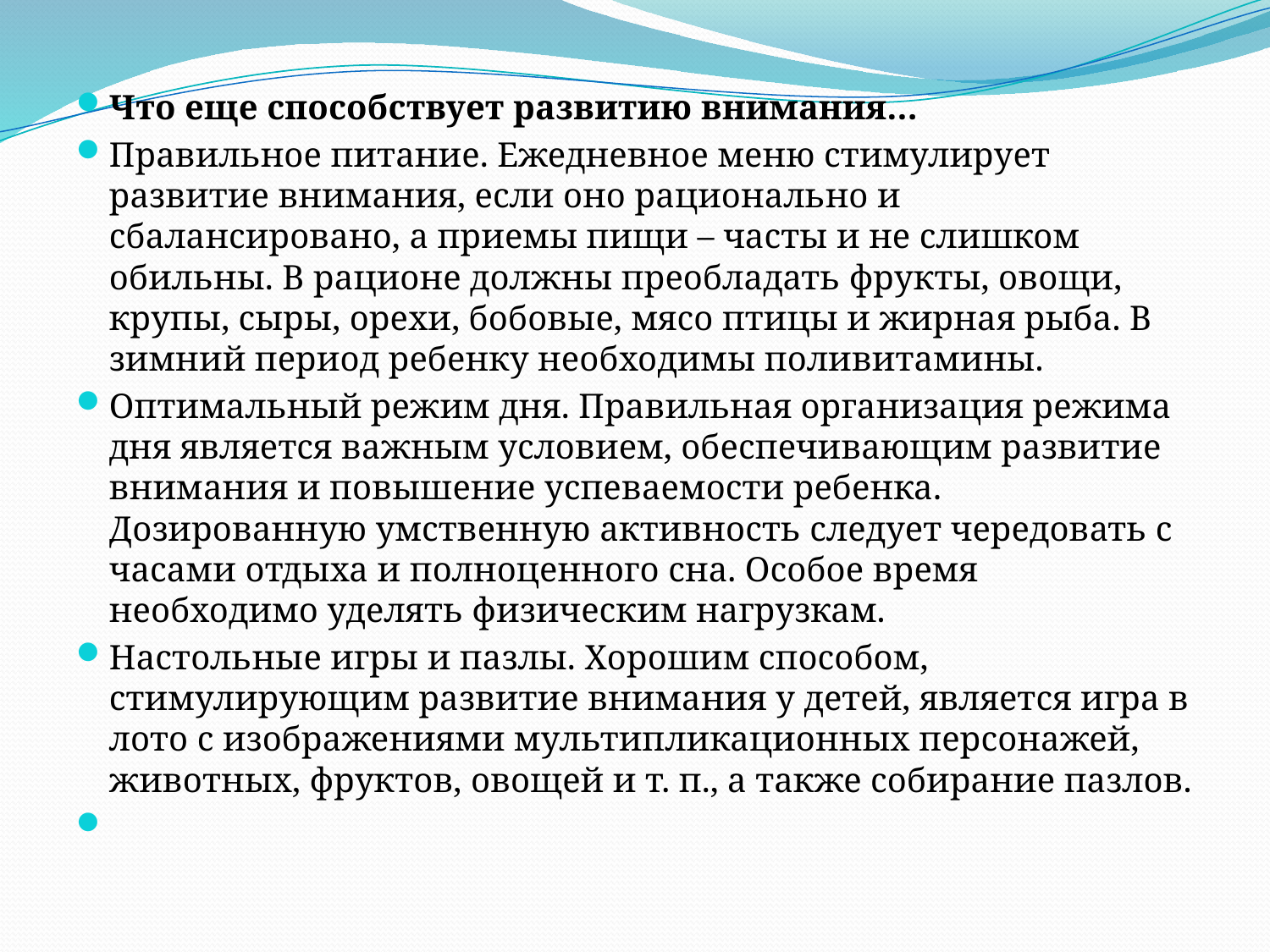

Что еще способствует развитию внимания…
Правильное питание. Ежедневное меню стимулирует развитие внимания, если оно рационально и сбалансировано, а приемы пищи – часты и не слишком обильны. В рационе должны преобладать фрукты, овощи, крупы, сыры, орехи, бобовые, мясо птицы и жирная рыба. В зимний период ребенку необходимы поливитамины.
Оптимальный режим дня. Правильная организация режима дня является важным условием, обеспечивающим развитие внимания и повышение успеваемости ребенка. Дозированную умственную активность следует чередовать с часами отдыха и полноценного сна. Особое время необходимо уделять физическим нагрузкам.
Настольные игры и пазлы. Хорошим способом, стимулирующим развитие внимания у детей, является игра в лото с изображениями мультипликационных персонажей, животных, фруктов, овощей и т. п., а также собирание пазлов.

#